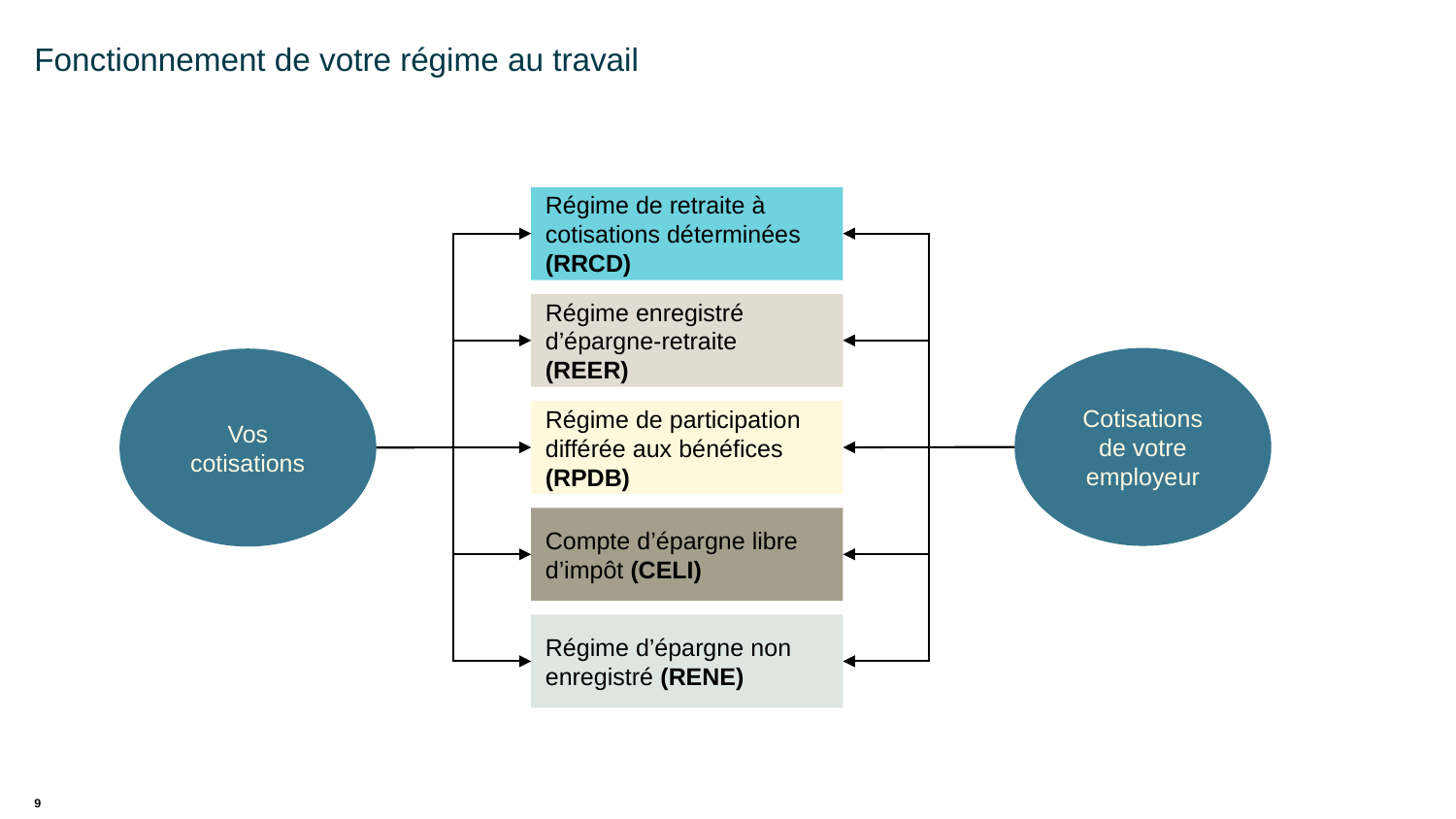

Fonctionnement de votre régime au travail
Régime de retraite à cotisations déterminées
(RRCD)
Régime enregistré d’épargne-retraite
(REER)
Cotisations de votre employeur
Vos cotisations
Régime de participation différée aux bénéfices (RPDB)
Compte d’épargne libre d’impôt (CELI)
Régime d’épargne non enregistré (RENE)
9